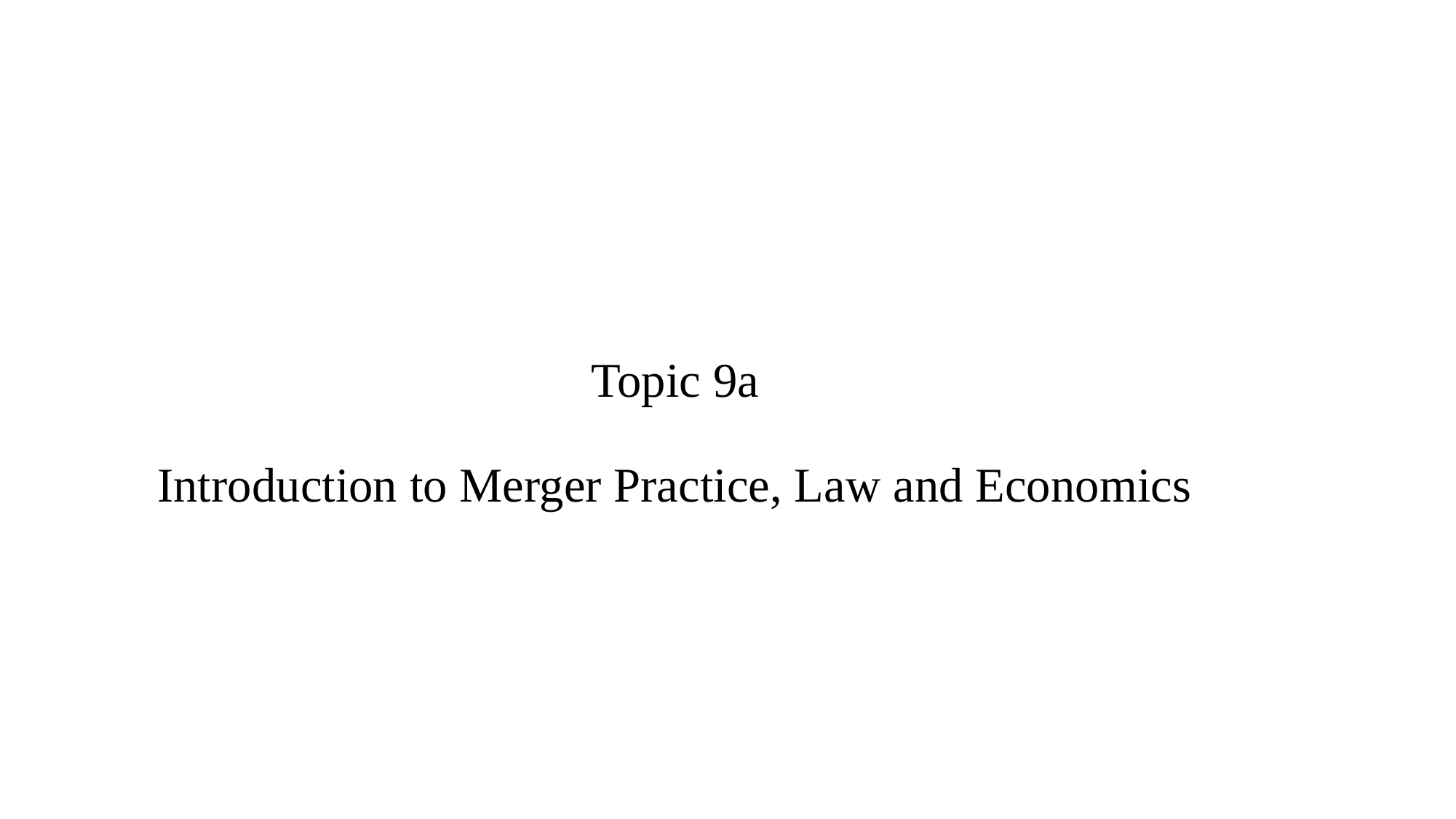

# Topic 9a Introduction to Merger Practice, Law and Economics